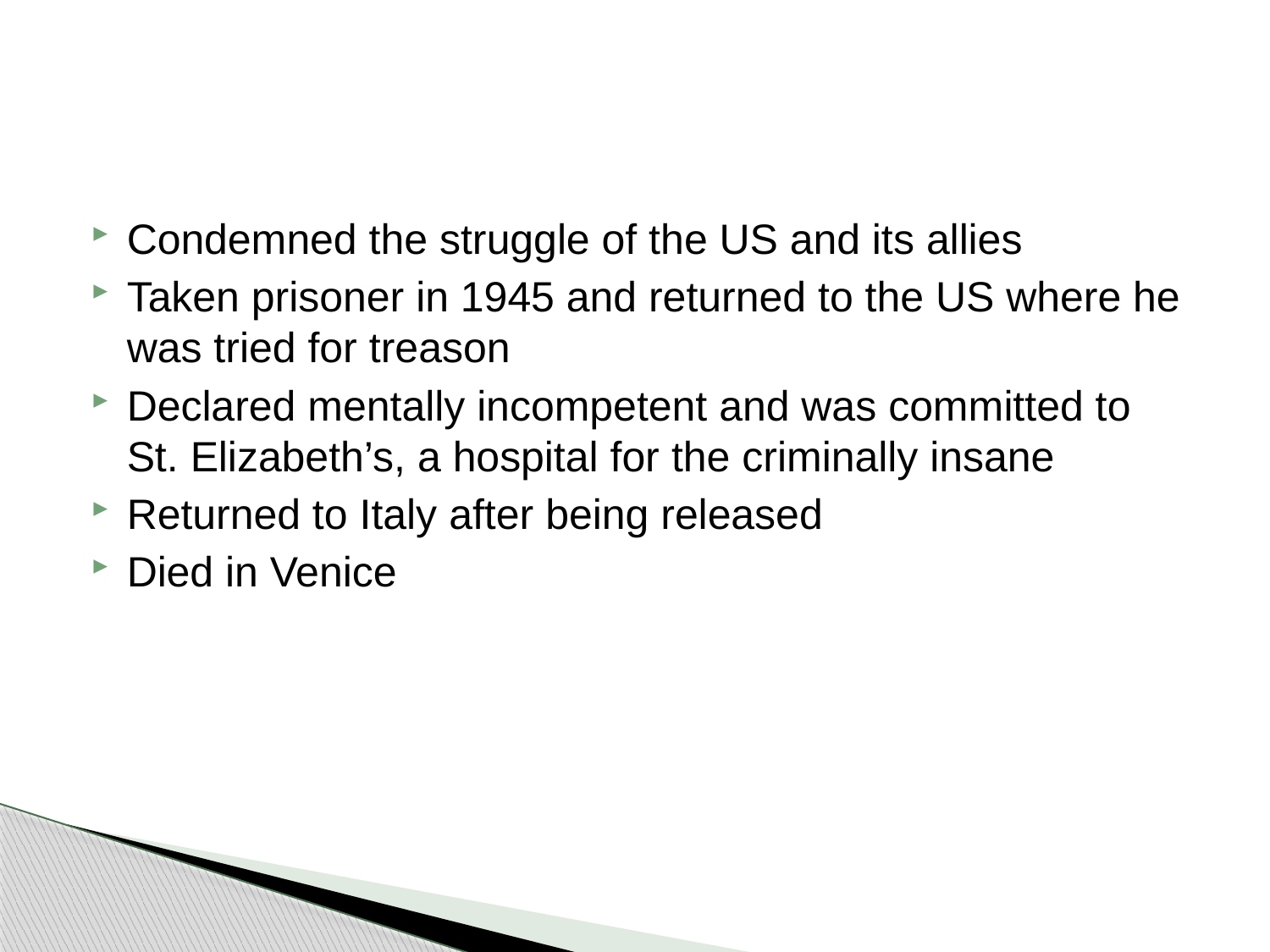

Condemned the struggle of the US and its allies
Taken prisoner in 1945 and returned to the US where he was tried for treason
Declared mentally incompetent and was committed to St. Elizabeth’s, a hospital for the criminally insane
Returned to Italy after being released
Died in Venice